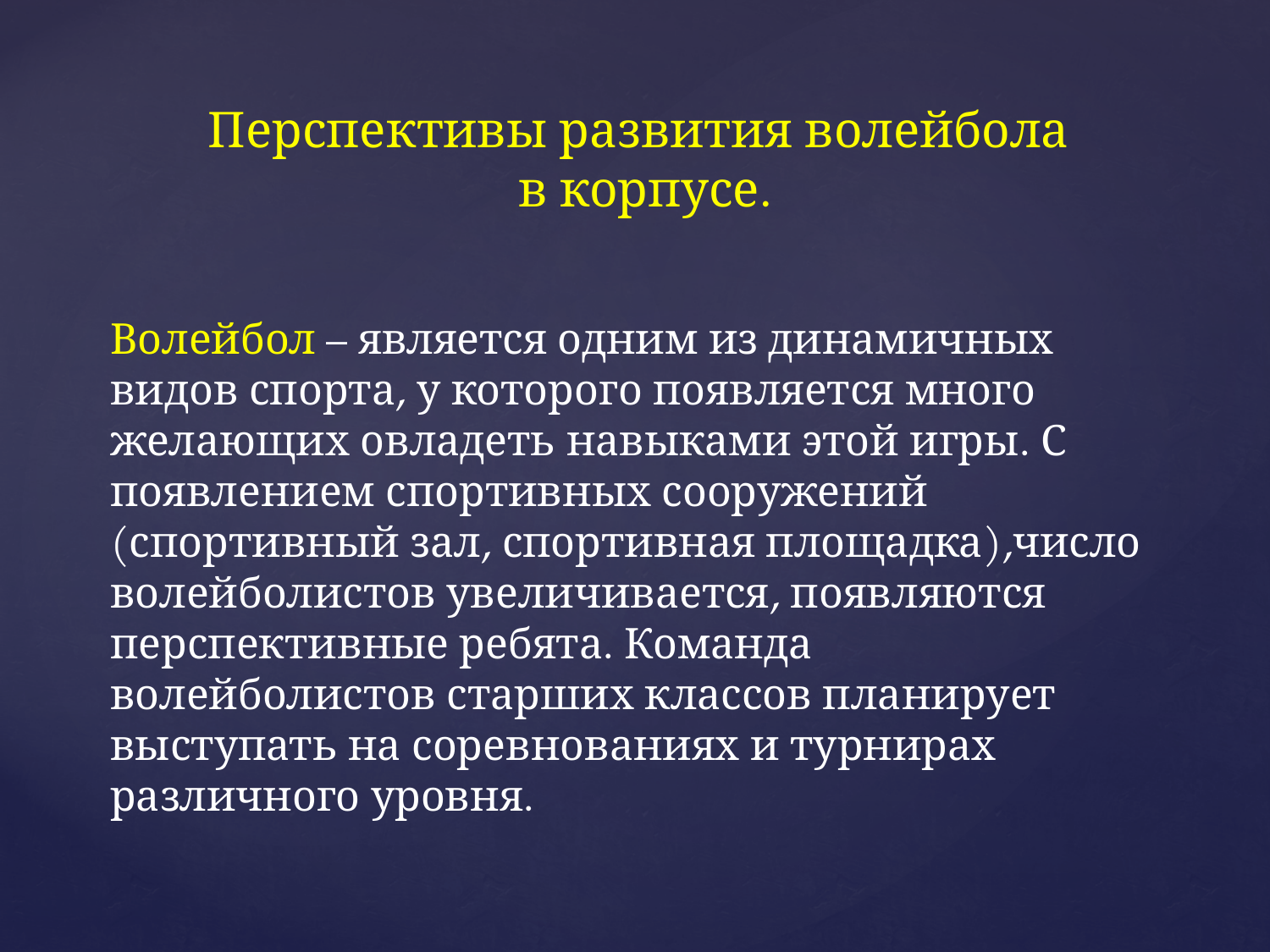

# Перспективы развития волейбола в корпусе.
Волейбол – является одним из динамичных видов спорта, у которого появляется много желающих овладеть навыками этой игры. С появлением спортивных сооружений (спортивный зал, спортивная площадка),число волейболистов увеличивается, появляются перспективные ребята. Команда  волейболистов старших классов планирует выступать на соревнованиях и турнирах различного уровня.